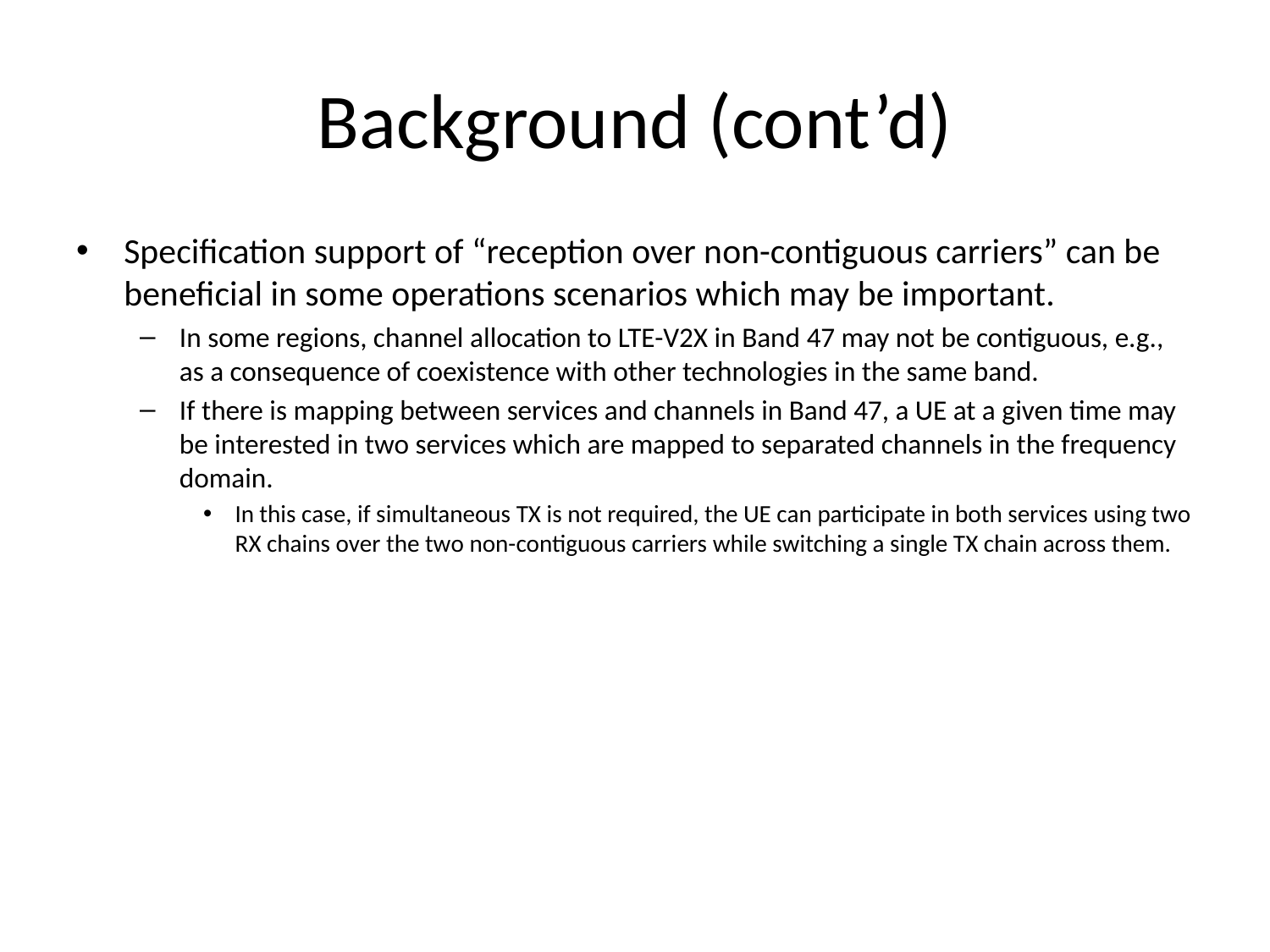

# Background (cont’d)
Specification support of “reception over non-contiguous carriers” can be beneficial in some operations scenarios which may be important.
In some regions, channel allocation to LTE-V2X in Band 47 may not be contiguous, e.g., as a consequence of coexistence with other technologies in the same band.
If there is mapping between services and channels in Band 47, a UE at a given time may be interested in two services which are mapped to separated channels in the frequency domain.
In this case, if simultaneous TX is not required, the UE can participate in both services using two RX chains over the two non-contiguous carriers while switching a single TX chain across them.